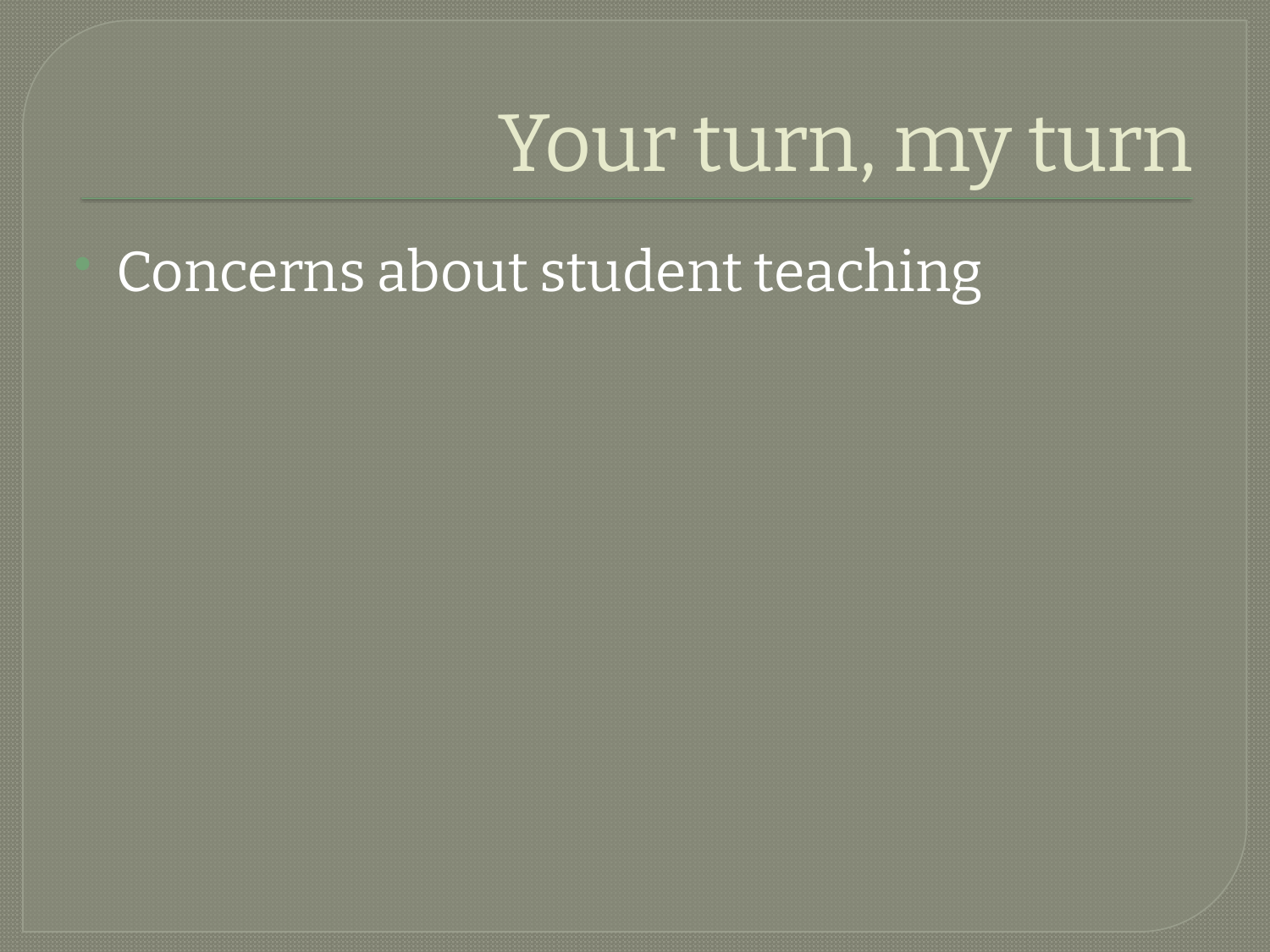

# Your turn, my turn
Concerns about student teaching